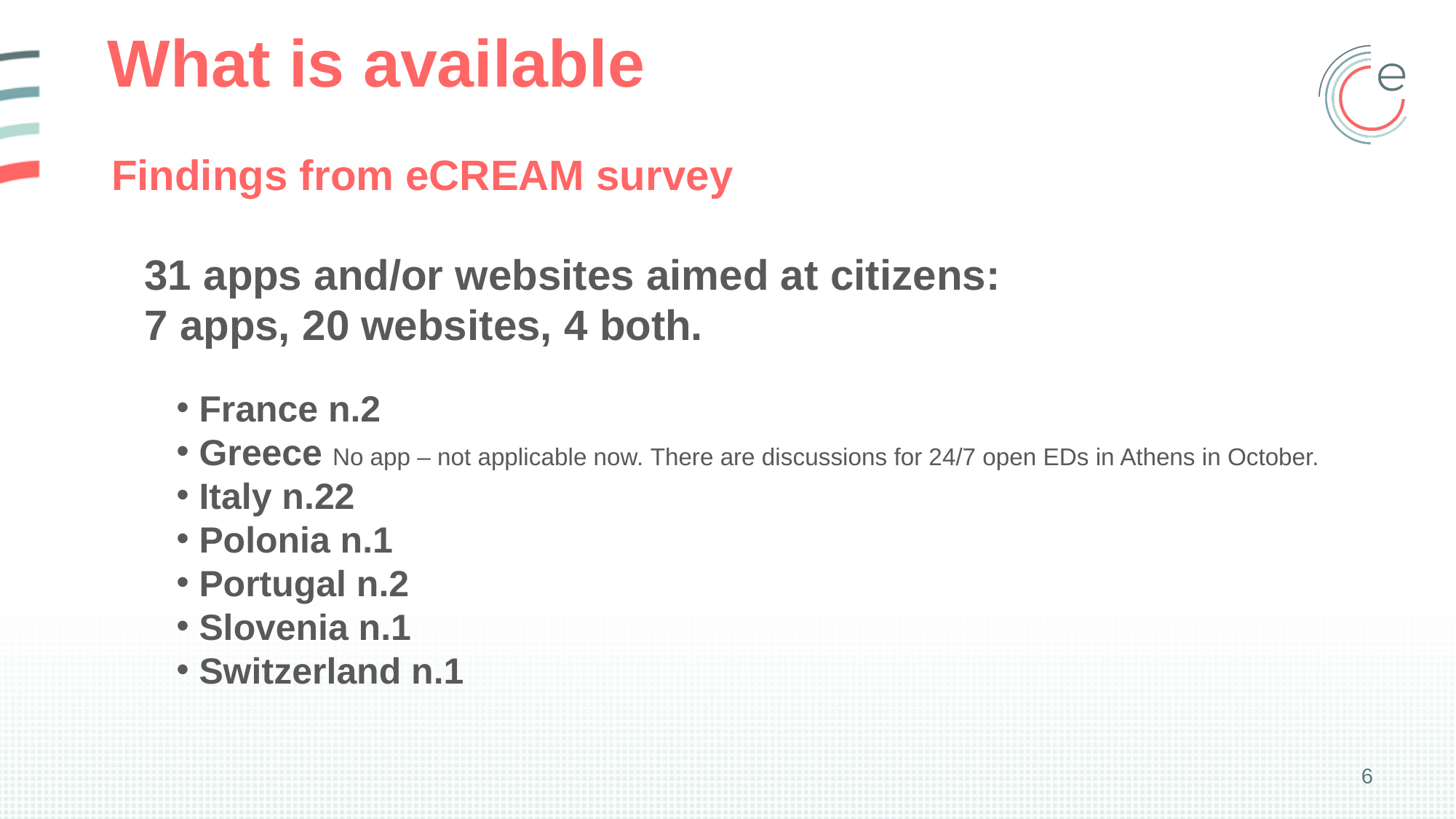

# What is available
Findings from eCREAM survey
31 apps and/or websites aimed at citizens:
7 apps, 20 websites, 4 both.

France n.2
Greece No app – not applicable now. There are discussions for 24/7 open EDs in Athens in October.
Italy n.22
Polonia n.1
Portugal n.2
Slovenia n.1
Switzerland n.1